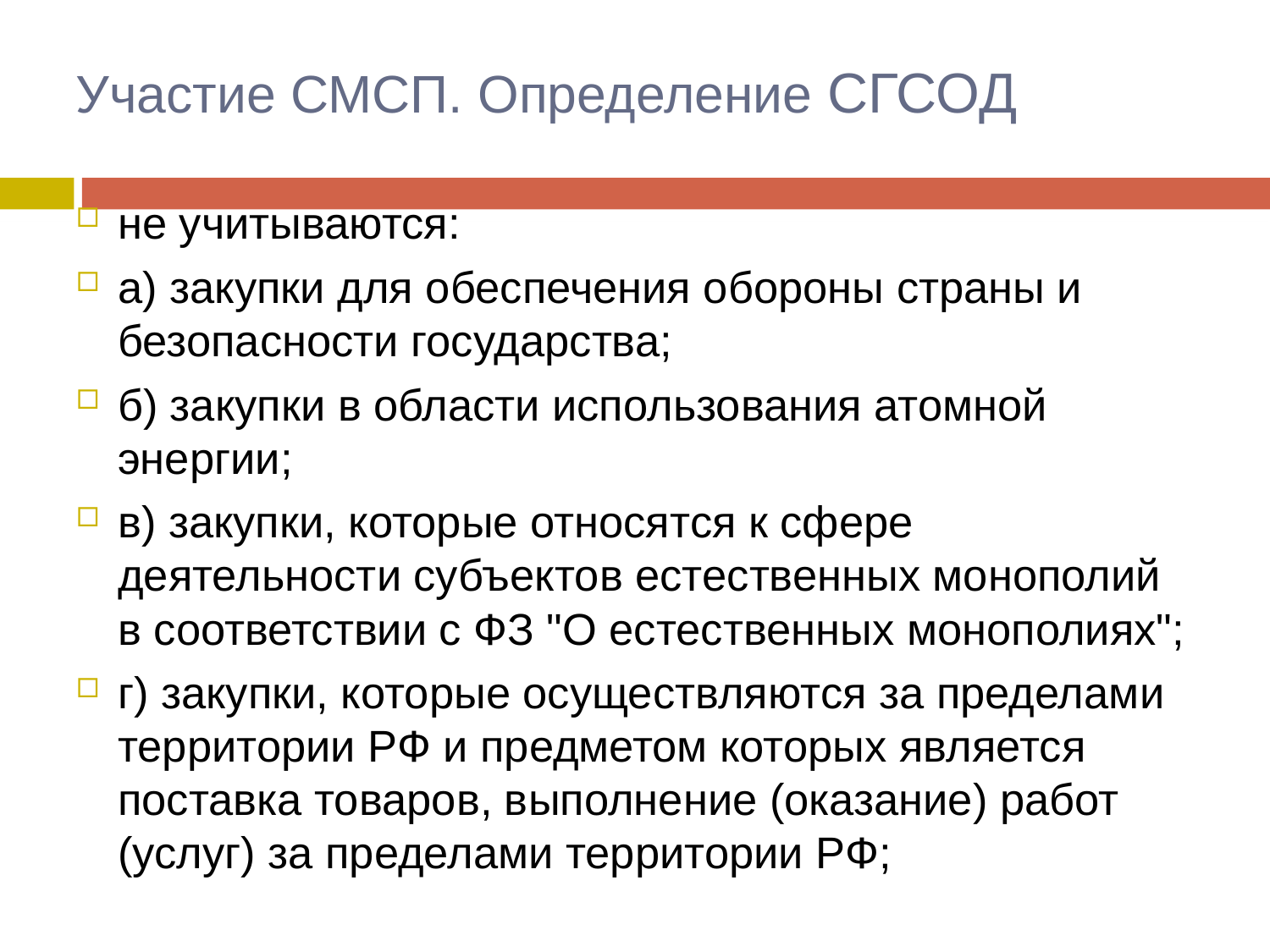

# Участие СМСП. Определение СГСОД
не учитываются:
а) закупки для обеспечения обороны страны и безопасности государства;
б) закупки в области использования атомной энергии;
в) закупки, которые относятся к сфере деятельности субъектов естественных монополий в соответствии с ФЗ "О естественных монополиях";
г) закупки, которые осуществляются за пределами территории РФ и предметом которых является поставка товаров, выполнение (оказание) работ (услуг) за пределами территории РФ;